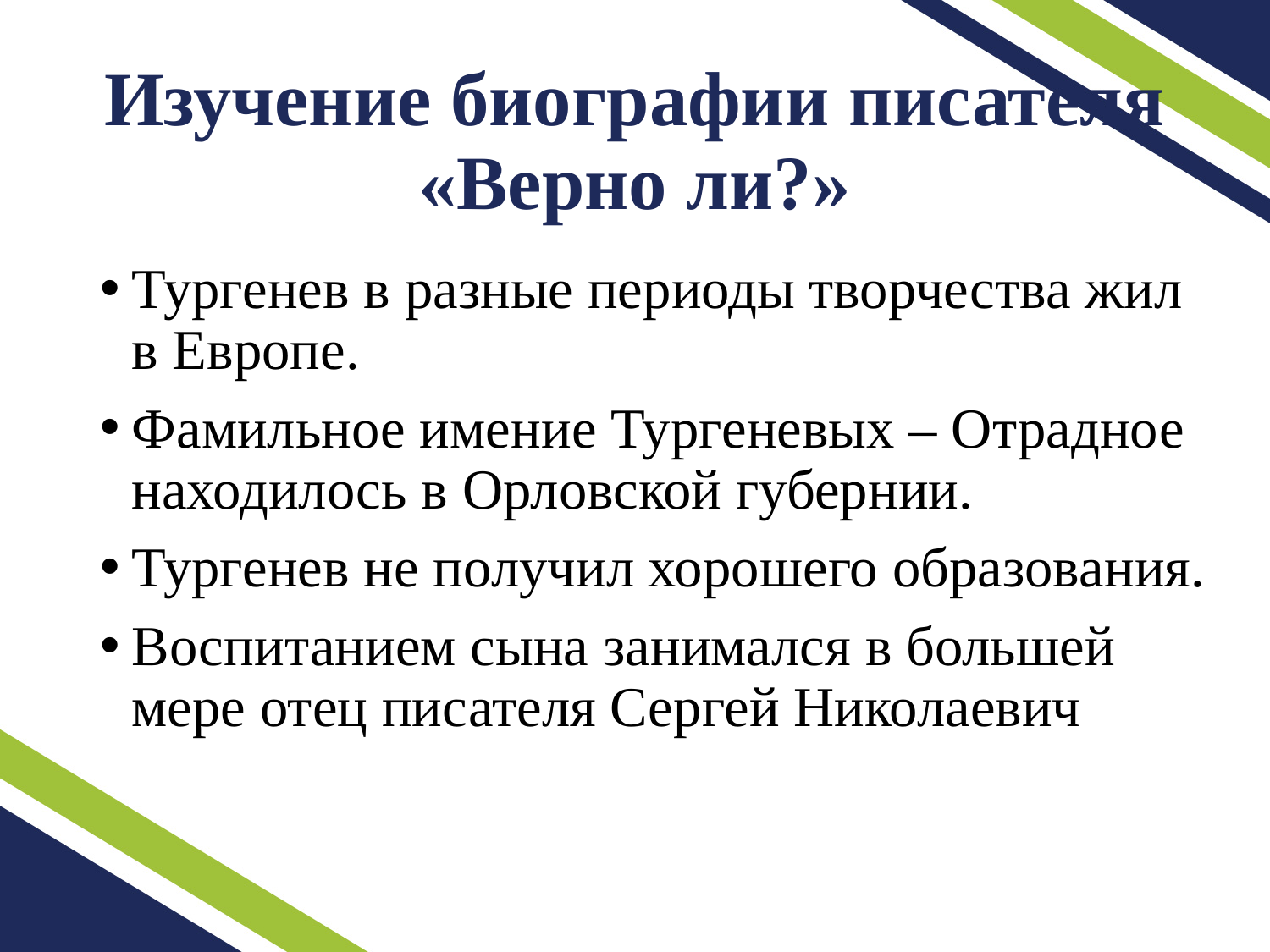

# Изучение биографии писателя «Верно ли?»
Тургенев в разные периоды творчества жил в Европе.
Фамильное имение Тургеневых – Отрадное находилось в Орловской губернии.
Тургенев не получил хорошего образования.
Воспитанием сына занимался в большей мере отец писателя Сергей Николаевич